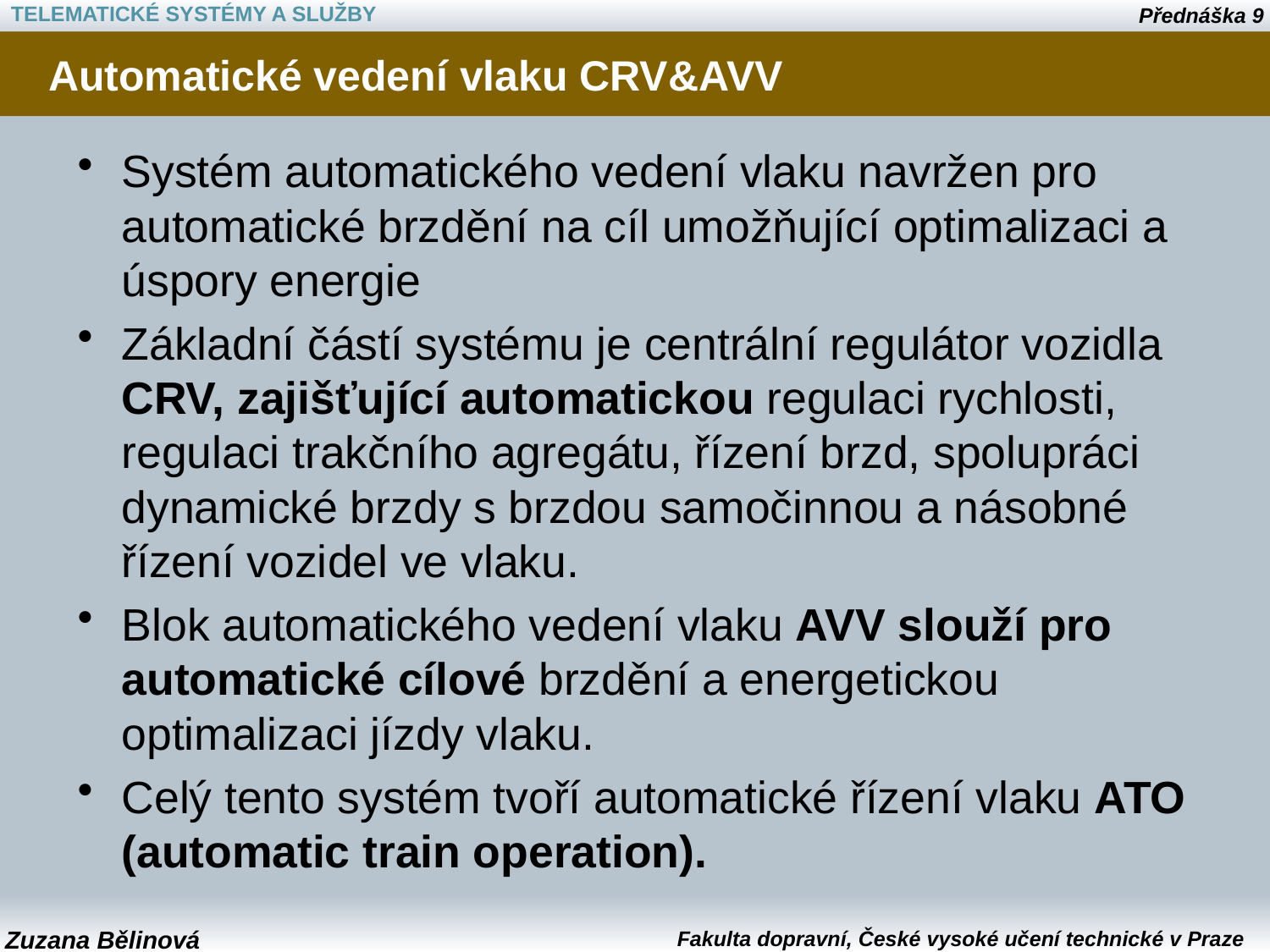

# Automatické vedení vlaku CRV&AVV
Systém automatického vedení vlaku navržen pro automatické brzdění na cíl umožňující optimalizaci a úspory energie
Základní částí systému je centrální regulátor vozidla CRV, zajišťující automatickou regulaci rychlosti, regulaci trakčního agregátu, řízení brzd, spolupráci dynamické brzdy s brzdou samočinnou a násobné řízení vozidel ve vlaku.
Blok automatického vedení vlaku AVV slouží pro automatické cílové brzdění a energetickou optimalizaci jízdy vlaku.
Celý tento systém tvoří automatické řízení vlaku ATO (automatic train operation).